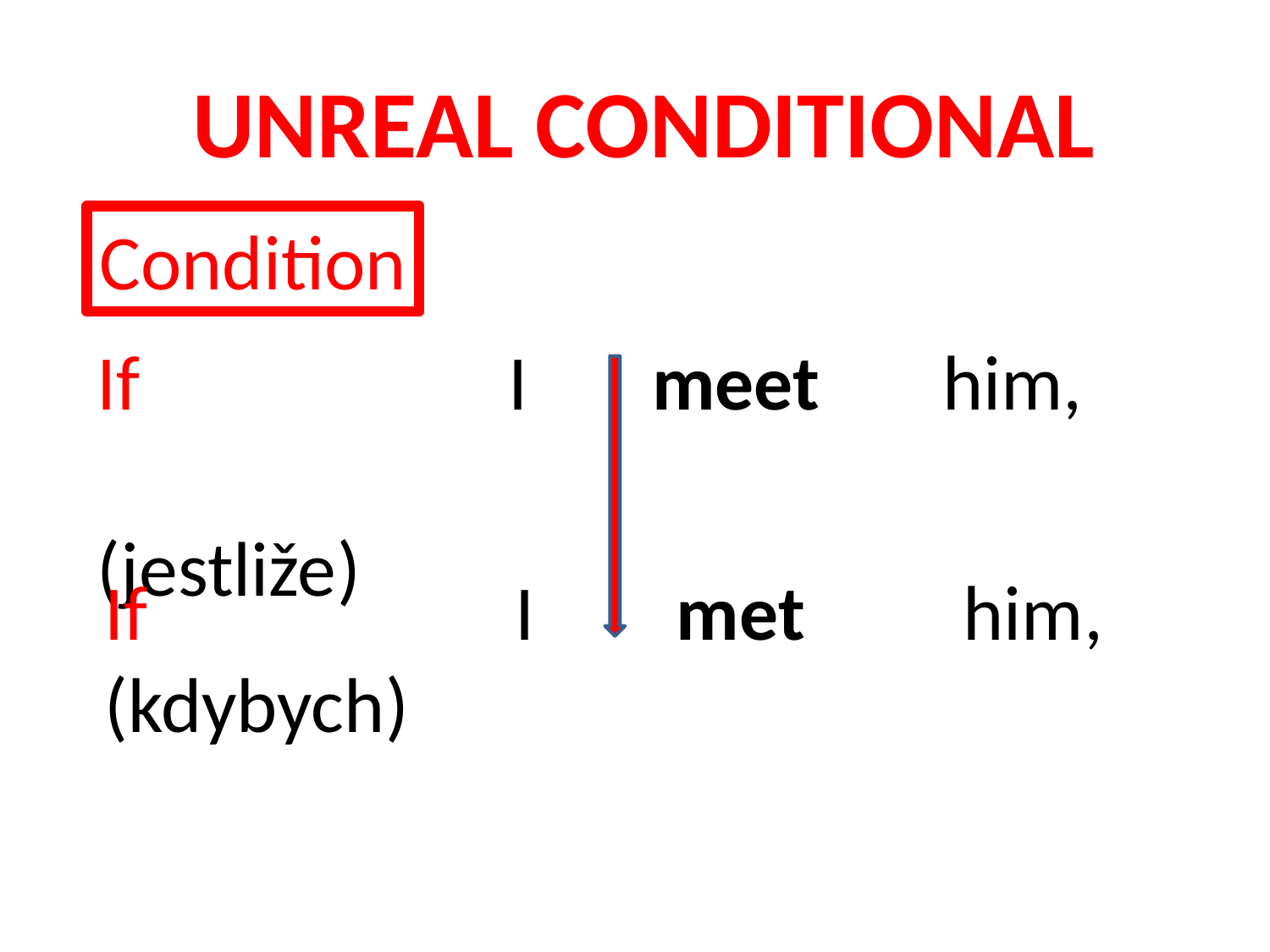

UNREAL CONDITIONAL
Condition
If                     I       meet       him,
(jestliže)

If                     I        met         him,
(kdybych)